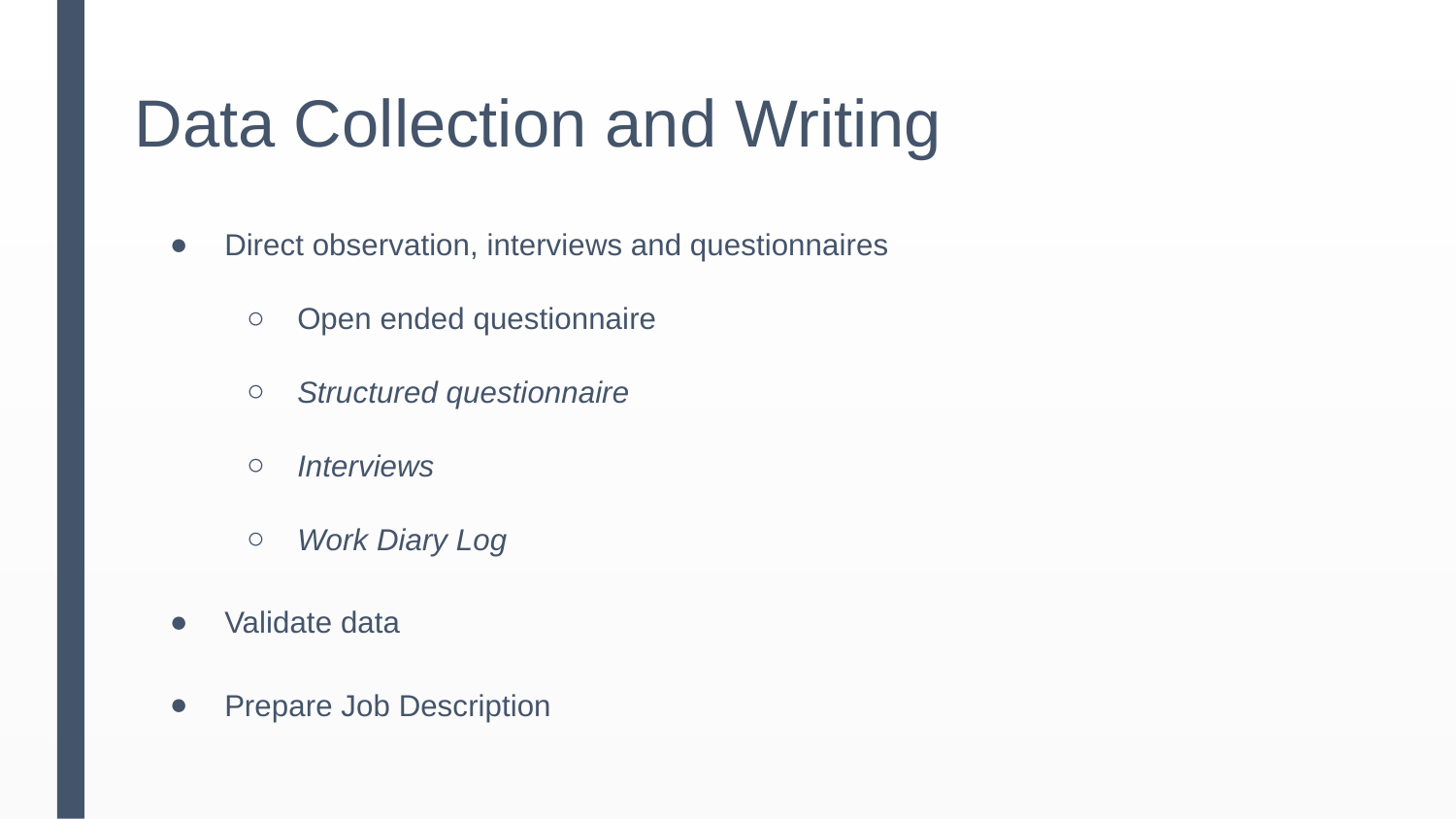

# Data Collection and Writing
Direct observation, interviews and questionnaires
Open ended questionnaire
Structured questionnaire
Interviews
Work Diary Log

Validate data

Prepare Job Description